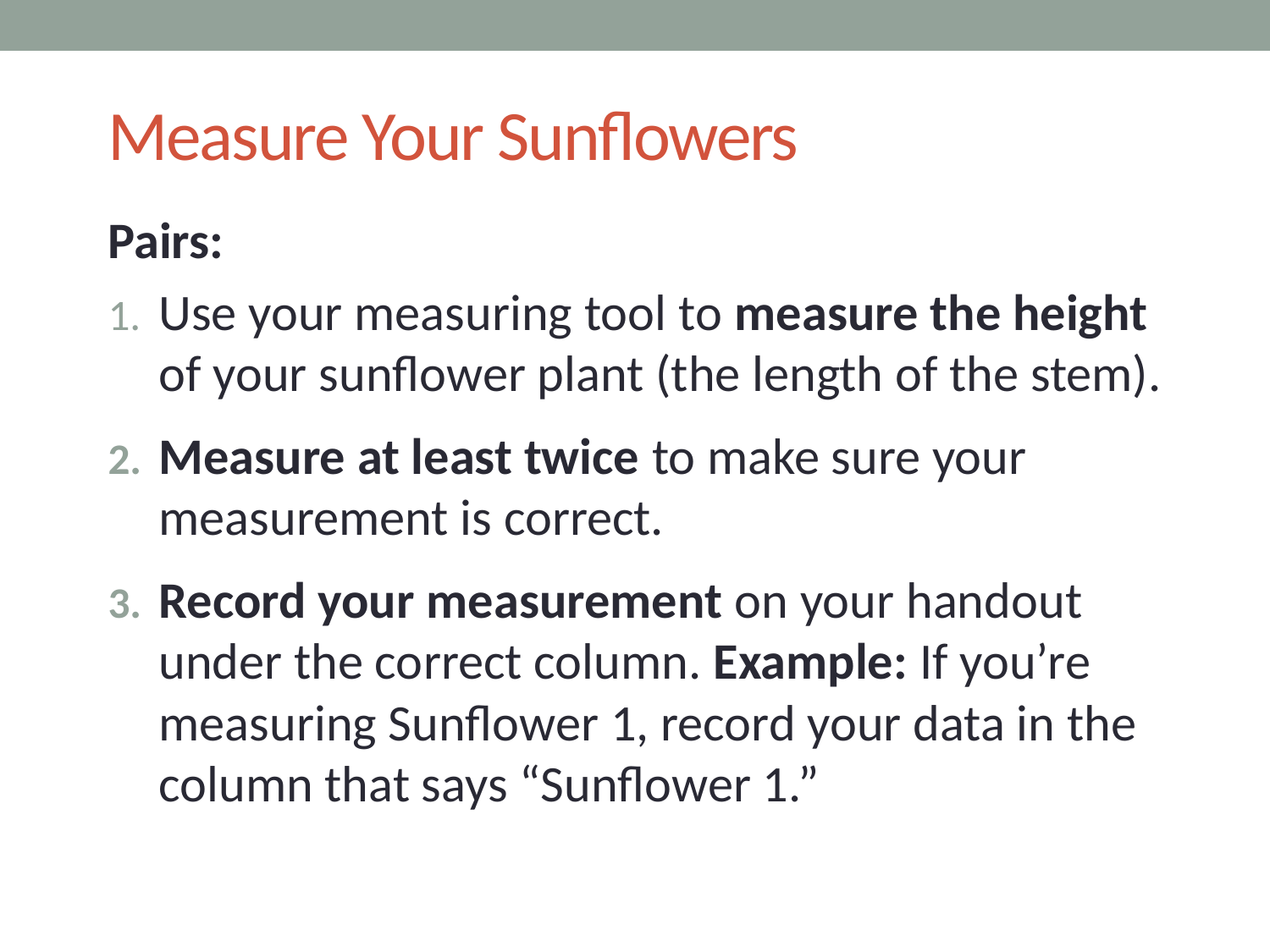

# Measure Your Sunflowers
Pairs:
Use your measuring tool to measure the height
of your sunflower plant (the length of the stem).
Measure at least twice to make sure your measurement is correct.
Record your measurement on your handout under the correct column. Example: If you’re measuring Sunflower 1, record your data in the column that says “Sunflower 1.”